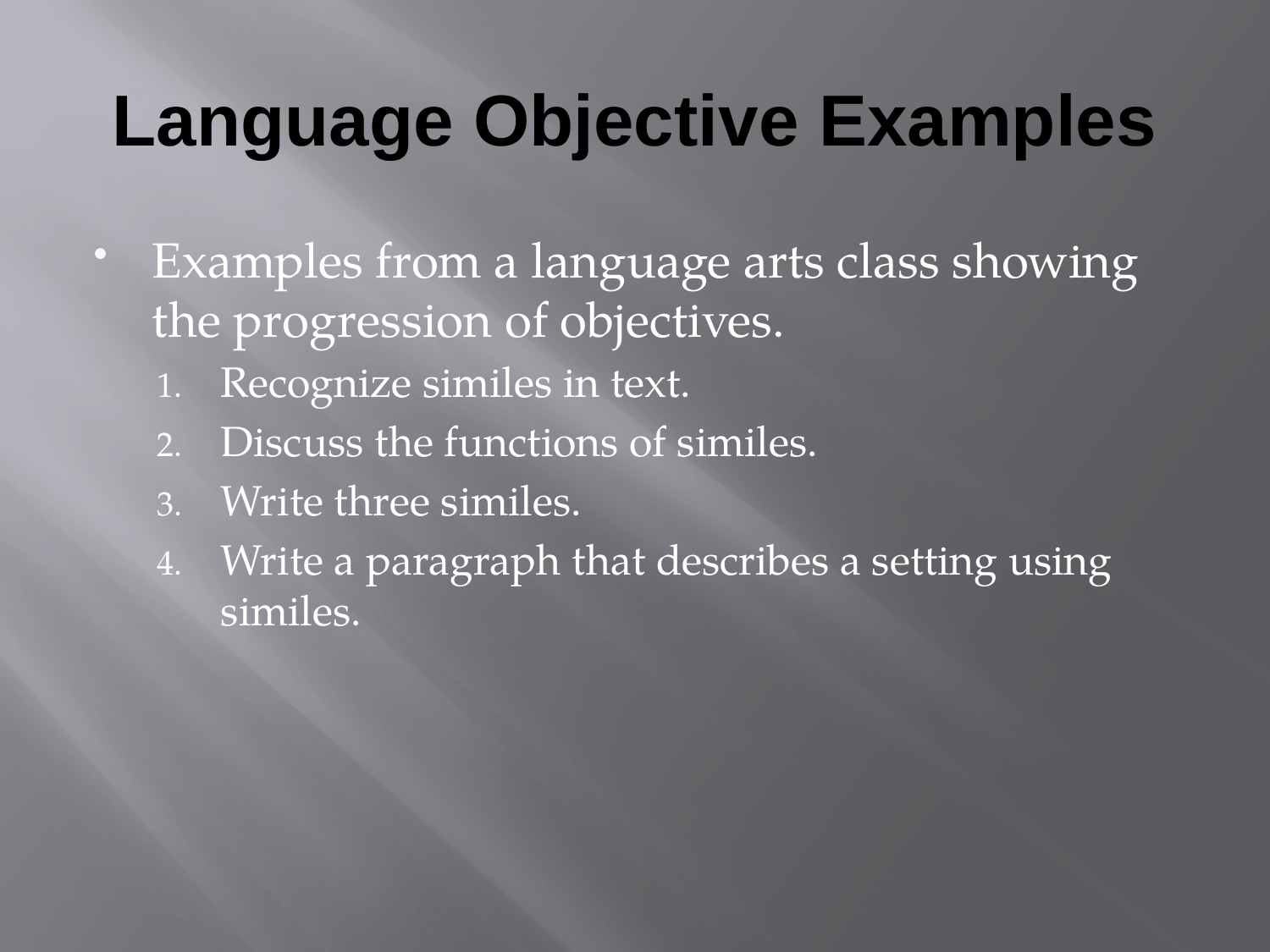

# Language Objective Examples
Examples from a language arts class showing the progression of objectives.
Recognize similes in text.
Discuss the functions of similes.
Write three similes.
Write a paragraph that describes a setting using similes.